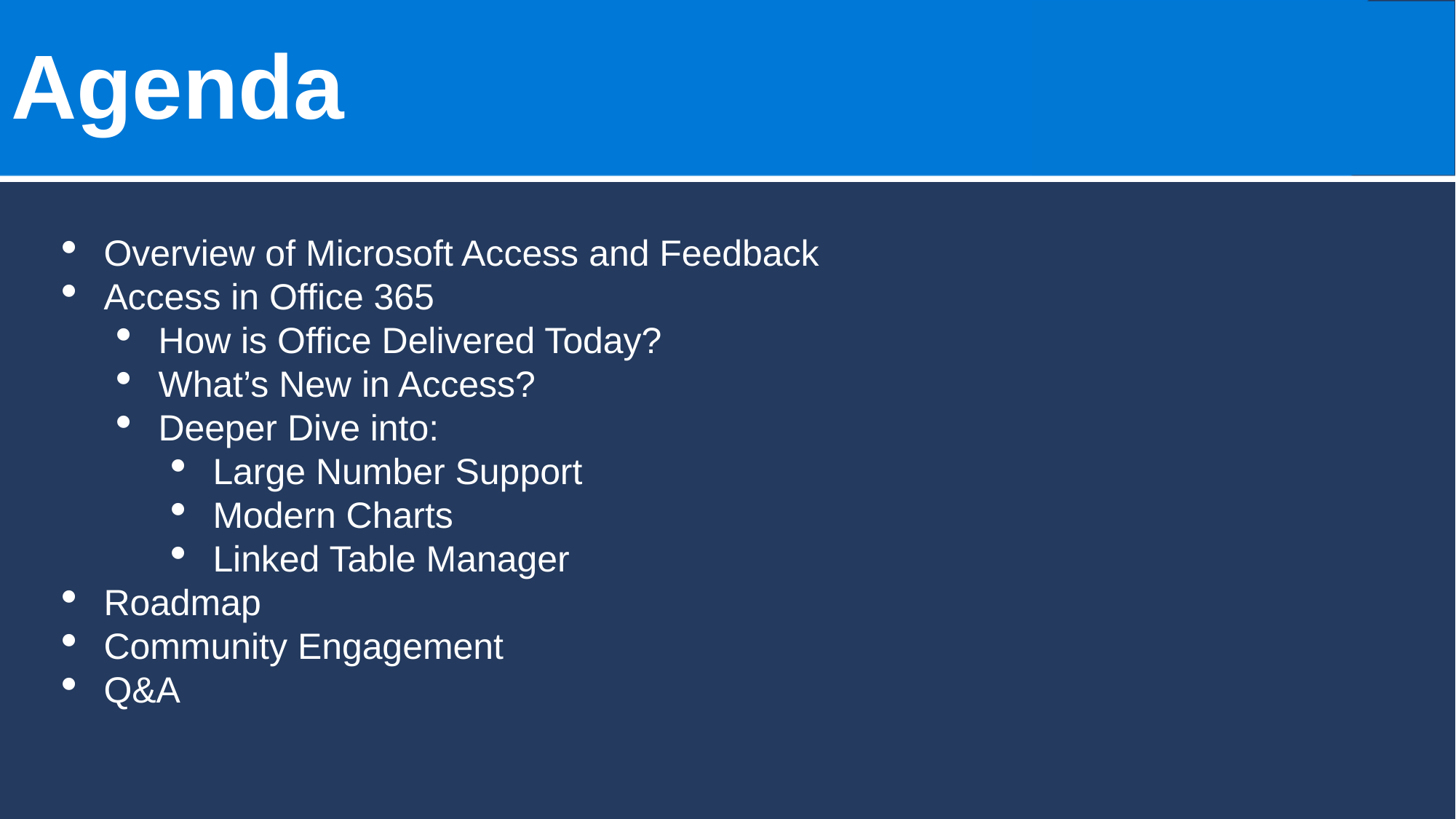

Agenda
Overview of Microsoft Access and Feedback
Access in Office 365
How is Office Delivered Today?
What’s New in Access?
Deeper Dive into:
Large Number Support
Modern Charts
Linked Table Manager
Roadmap
Community Engagement
Q&A